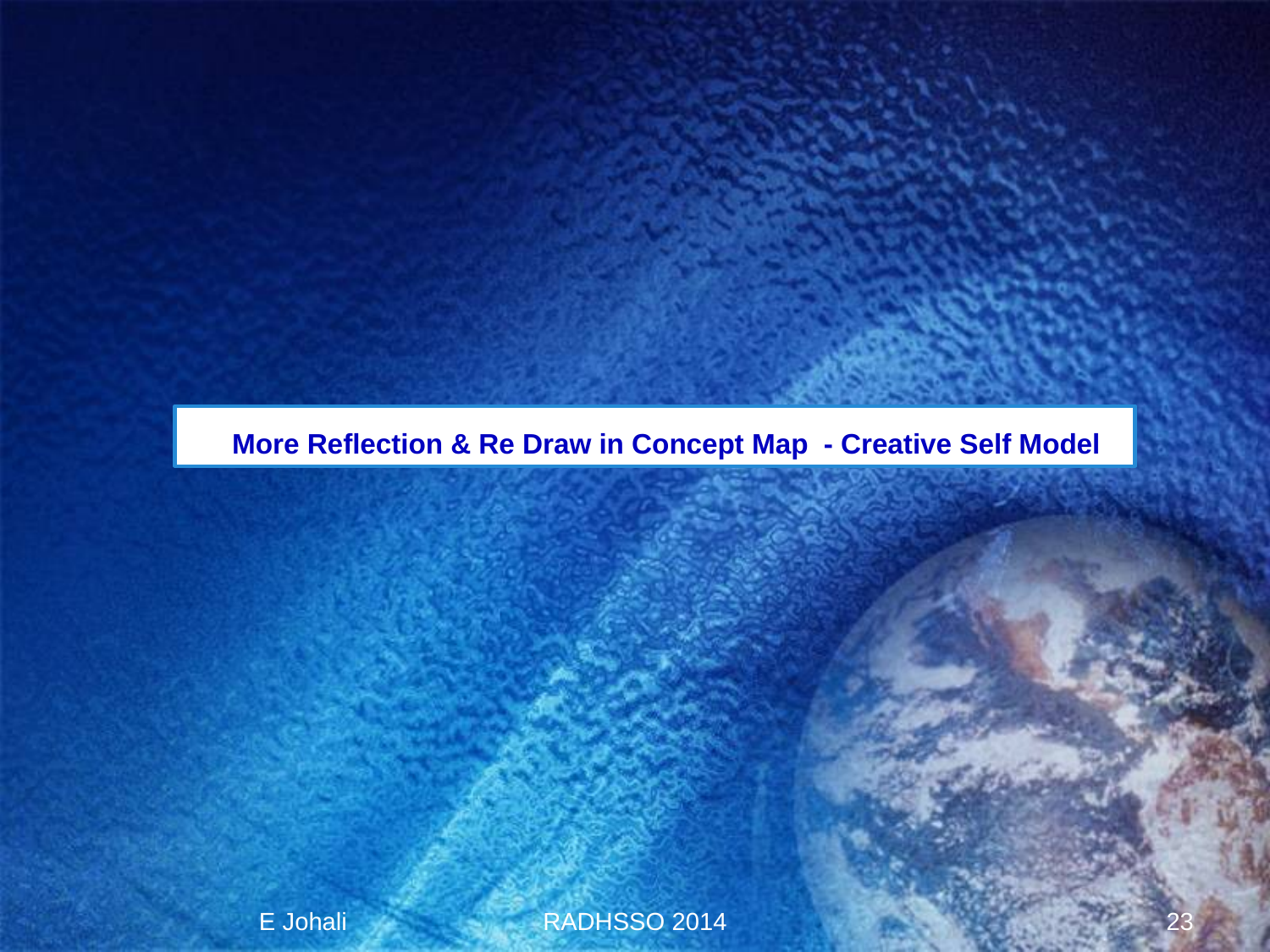

More Reflection & Re Draw in Concept Map  - Creative Self Model
E Johali
RADHSSO 2014
23